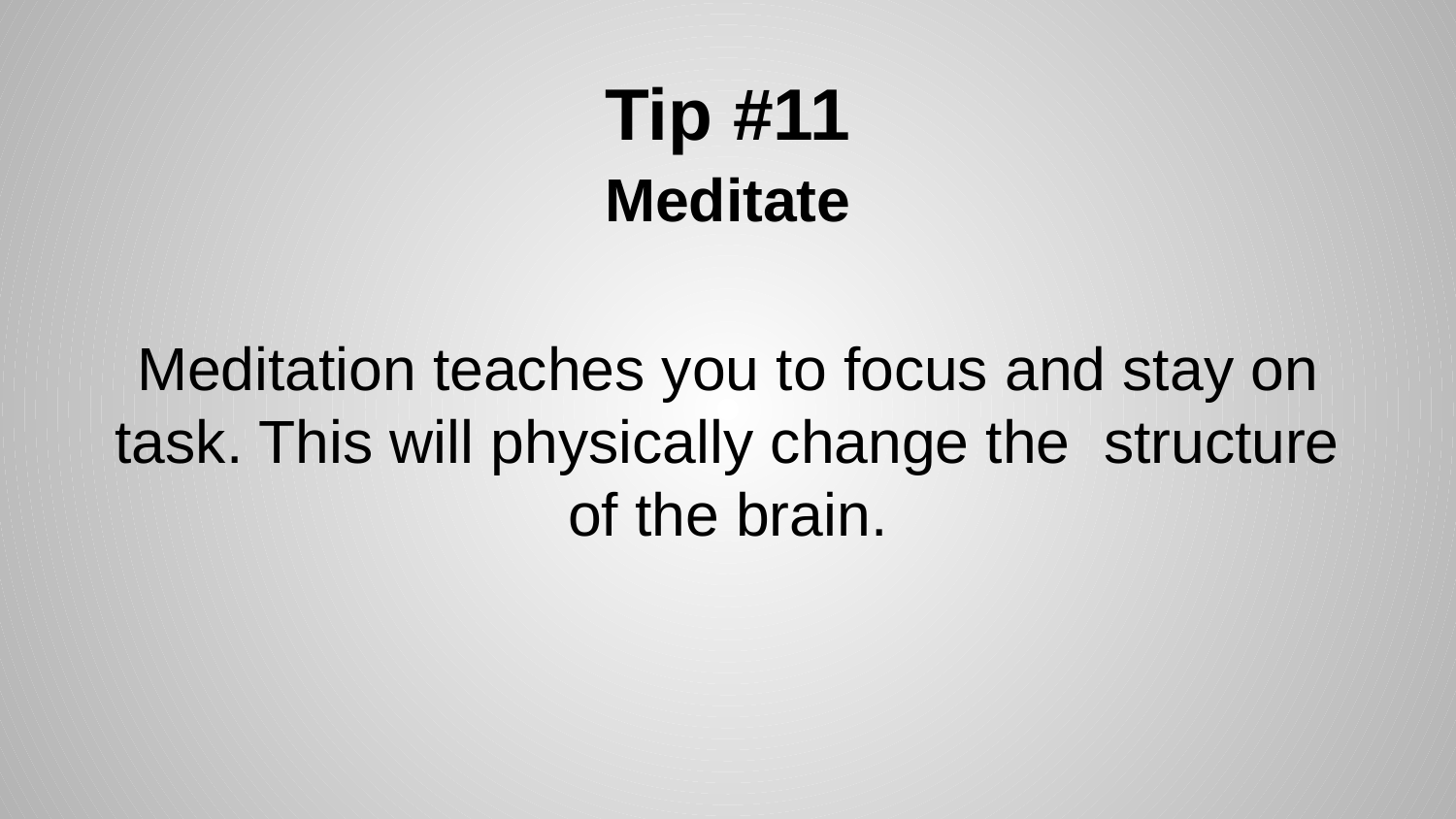

# Tip #11

Meditate

Meditation teaches you to focus and stay on task. This will physically change the  structure of the brain.